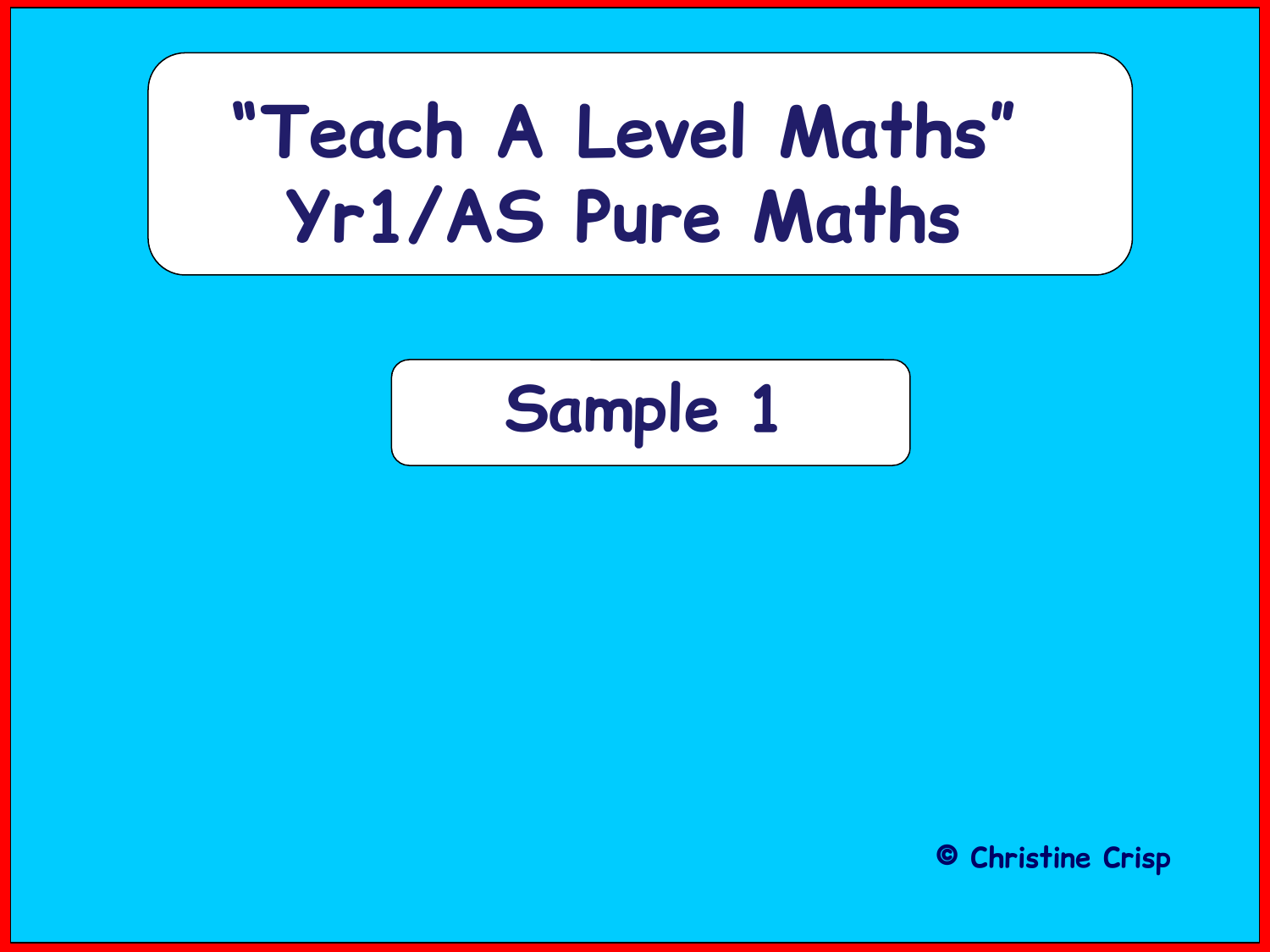

“Teach A Level Maths”
Yr1/AS Pure Maths

Sample 1
© Christine Crisp